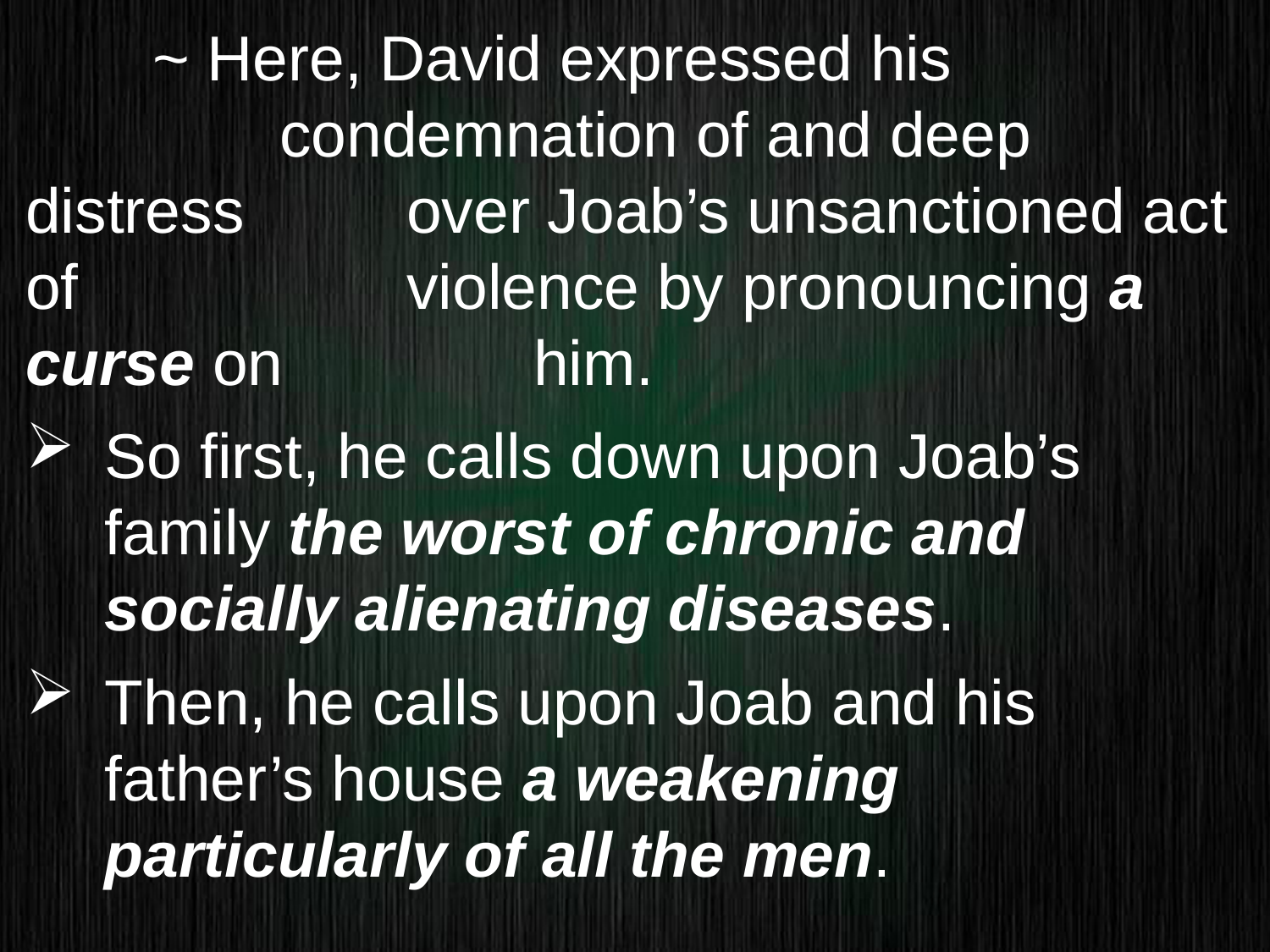

~ Here, David expressed his 				condemnation of and deep distress 		over Joab’s unsanctioned act of 			violence by pronouncing a curse on 		him.
So first, he calls down upon Joab’s family the worst of chronic and socially alienating diseases.
Then, he calls upon Joab and his father’s house a weakening particularly of all the men.